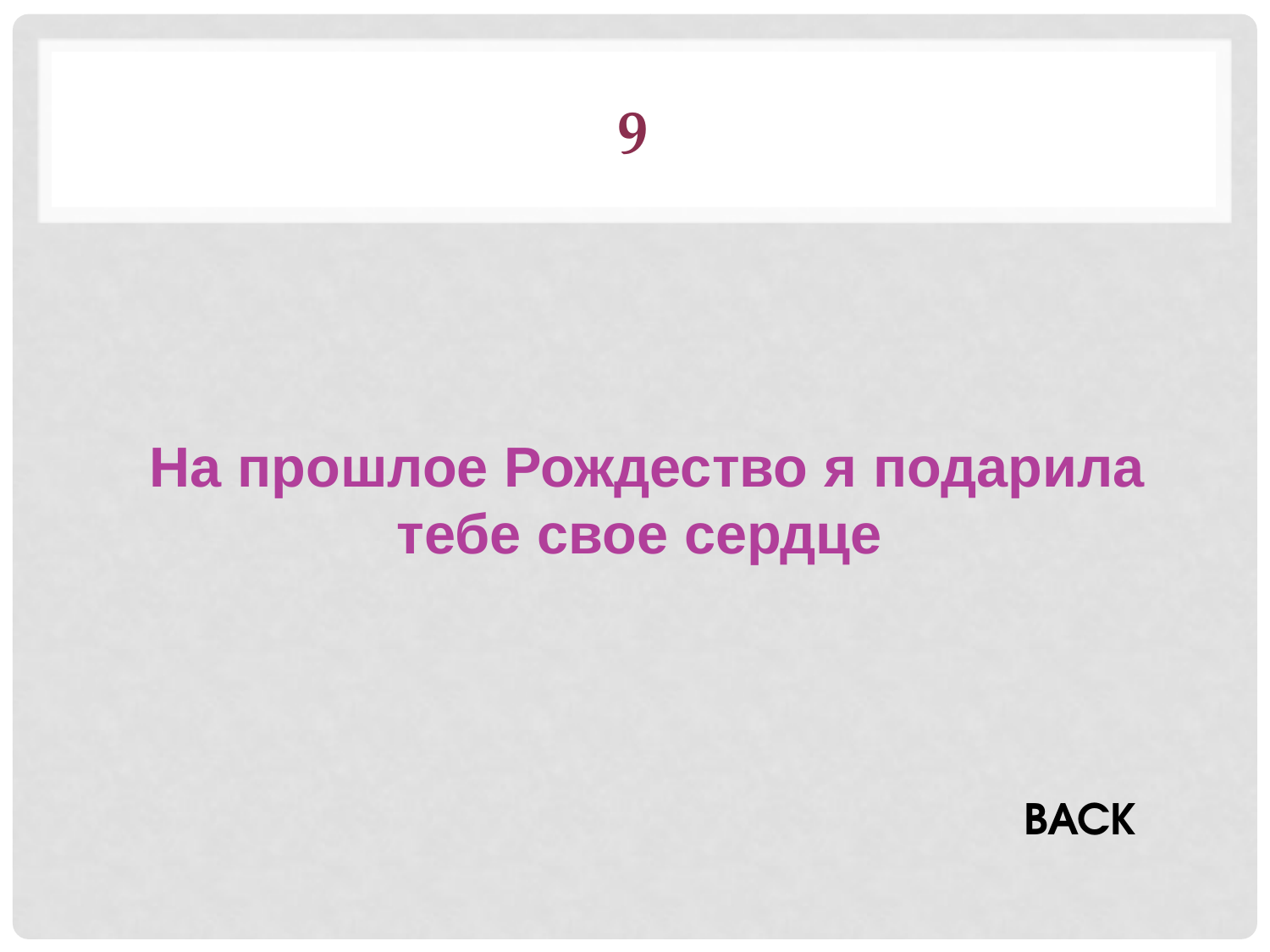

# 9

На прошлое Рождество я подарила тебе свое сердце
BACK